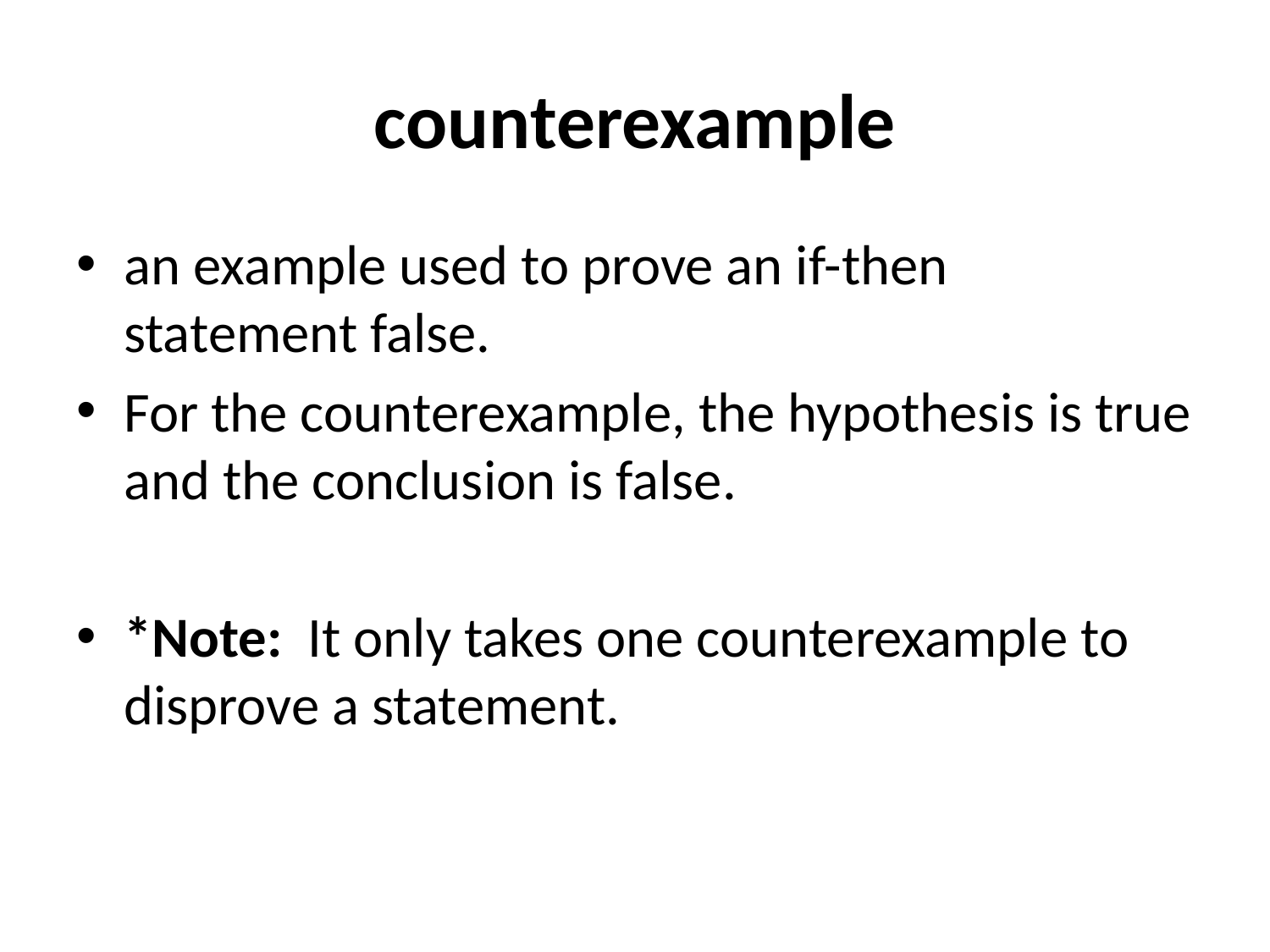

# counterexample
an example used to prove an if-then statement false.
For the counterexample, the hypothesis is true and the conclusion is false.

*Note:  It only takes one counterexample to disprove a statement.